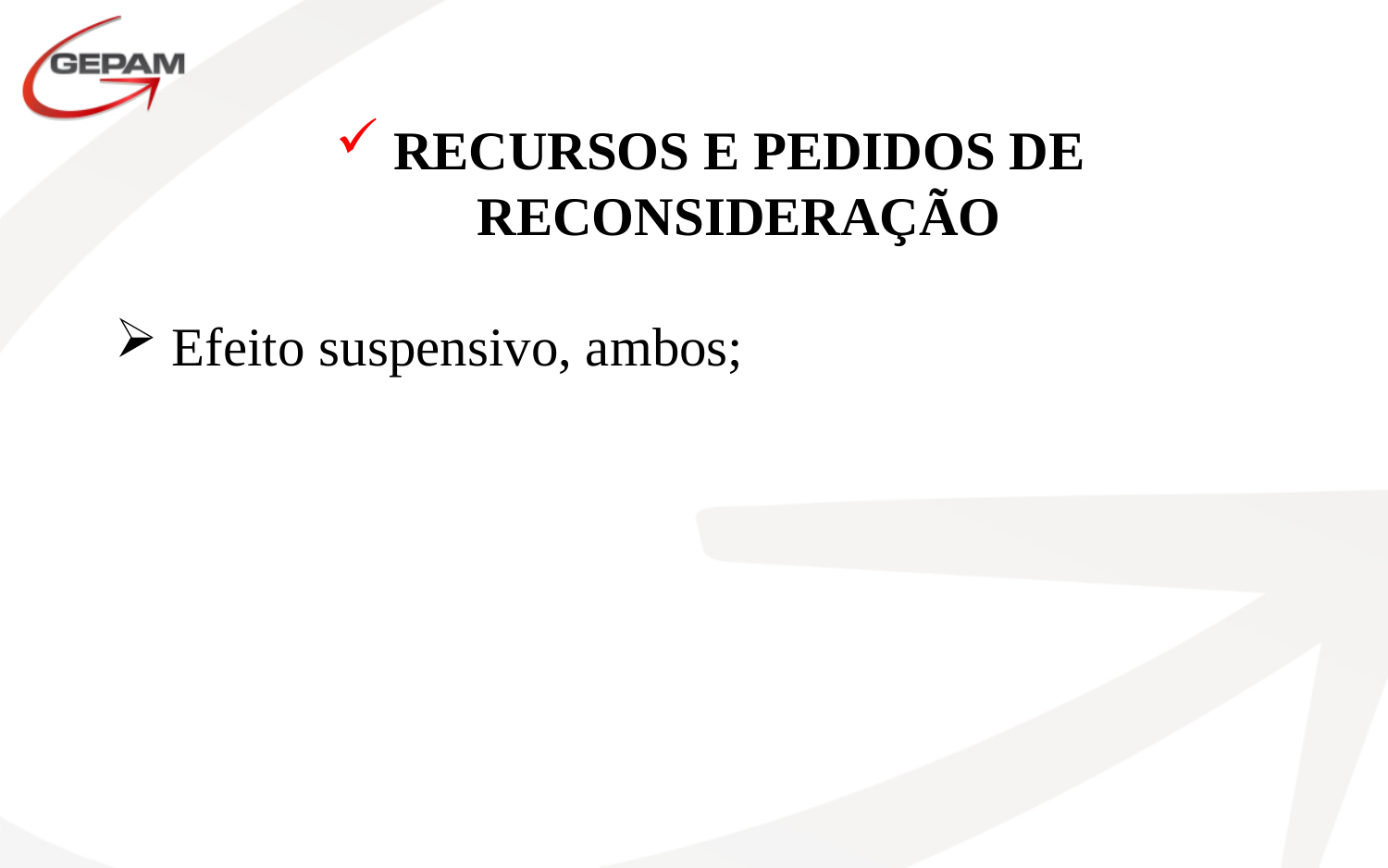

RECURSOS E PEDIDOS DE RECONSIDERAÇÃO

 Efeito suspensivo, ambos;